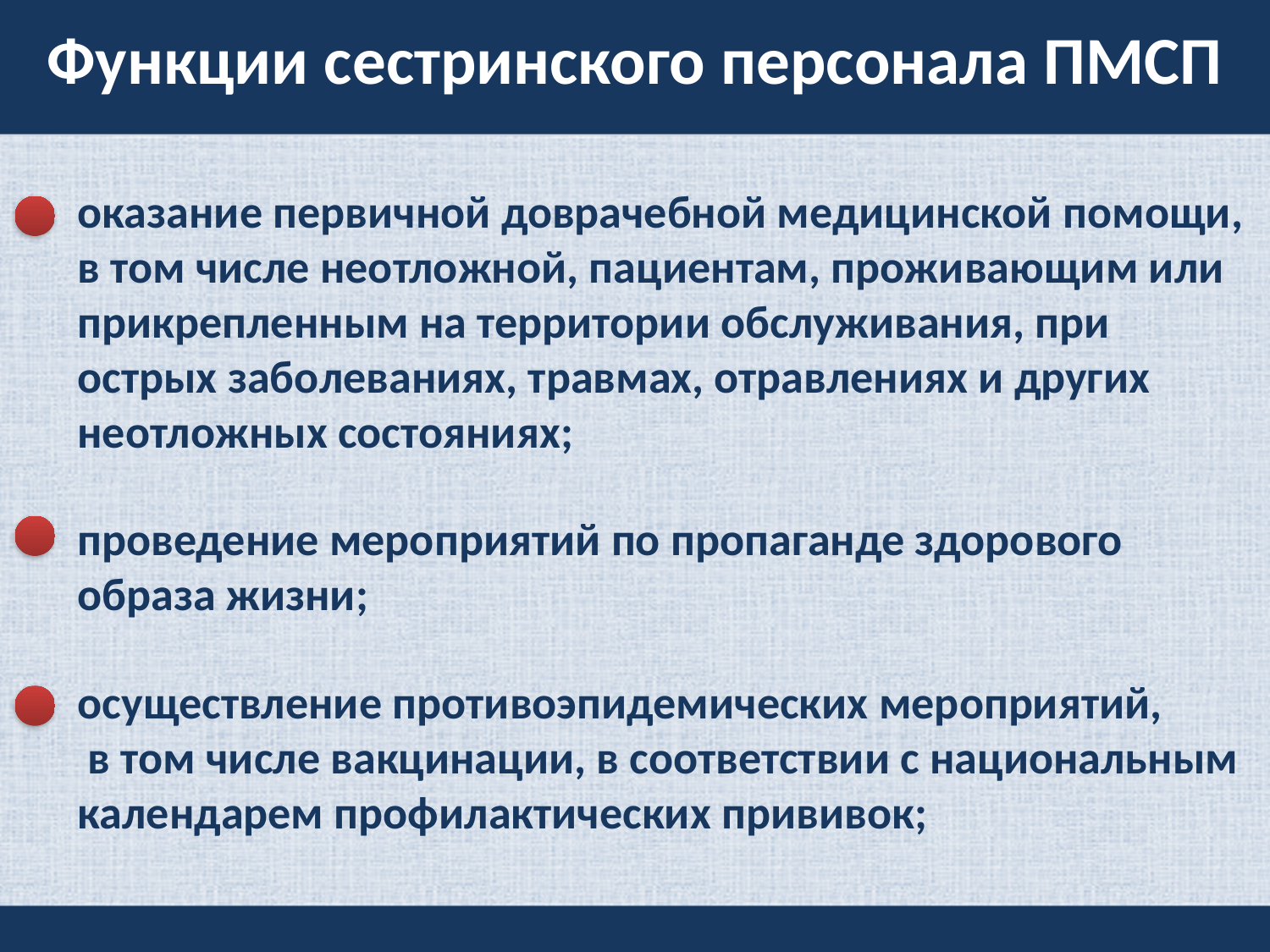

Функции сестринского персонала ПМСП
оказание первичной доврачебной медицинской помощи, в том числе неотложной, пациентам, проживающим или прикрепленным на территории обслуживания, при острых заболеваниях, травмах, отравлениях и других неотложных состояниях;
проведение мероприятий по пропаганде здорового образа жизни;
осуществление противоэпидемических мероприятий,          в том числе вакцинации, в соответствии с национальным календарем профилактических прививок;